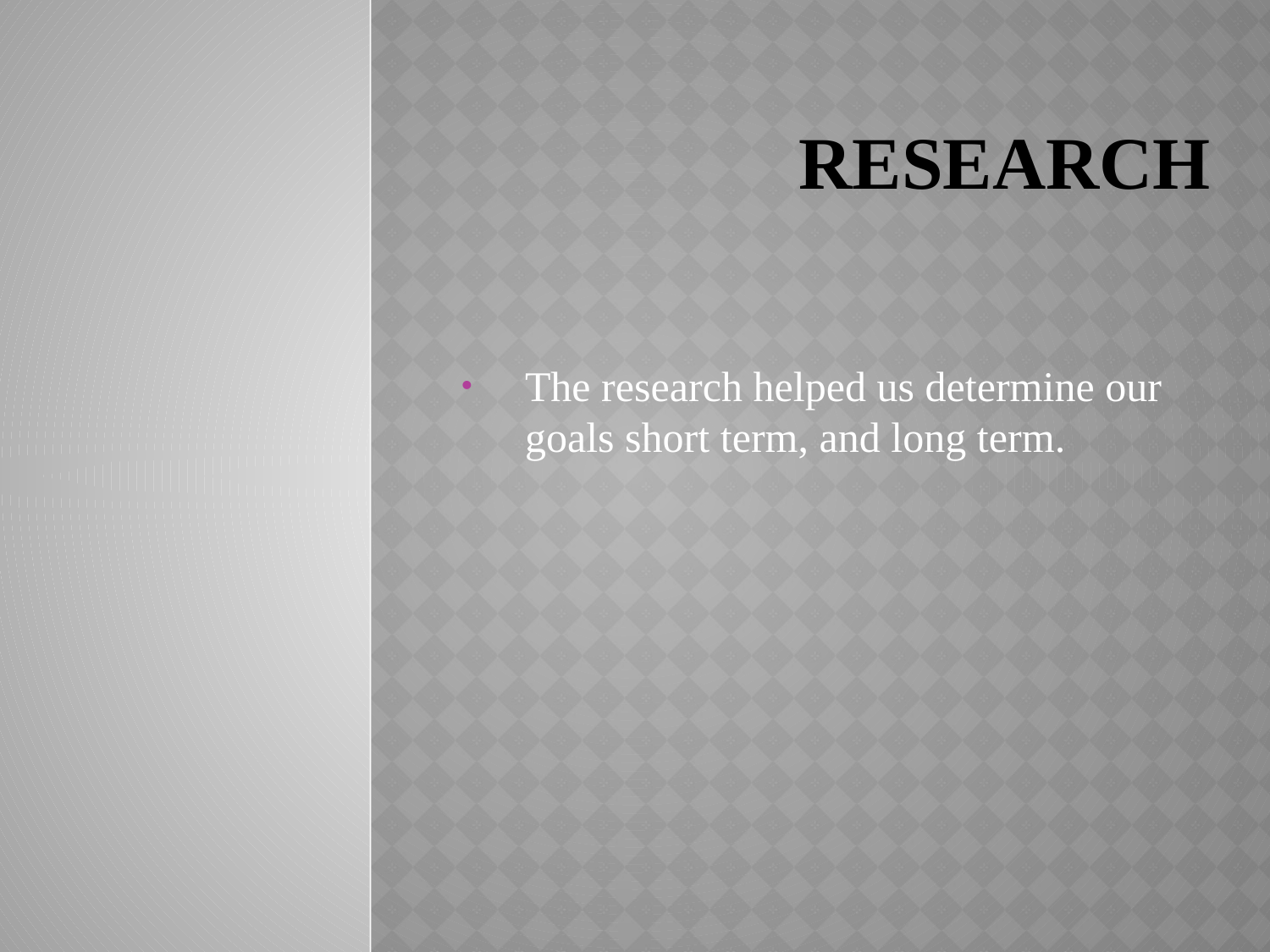

# Research
The research helped us determine our goals short term, and long term.